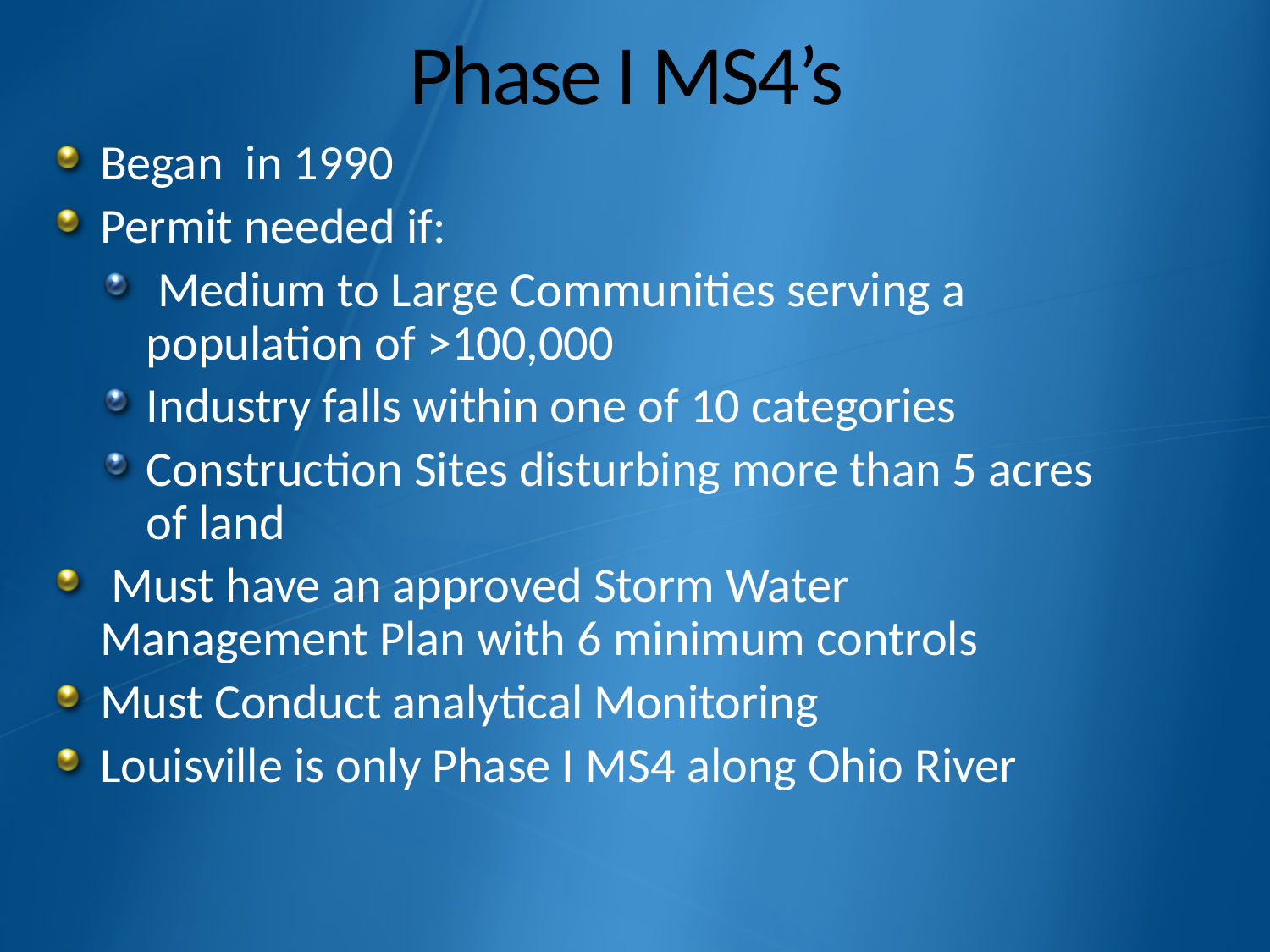

# Phase I MS4’s
Began  in 1990
Permit needed if:
 Medium to Large Communities serving a population of >100,000
Industry falls within one of 10 categories
Construction Sites disturbing more than 5 acres of land
 Must have an approved Storm Water   Management Plan with 6 minimum controls
Must Conduct analytical Monitoring
Louisville is only Phase I MS4 along Ohio River